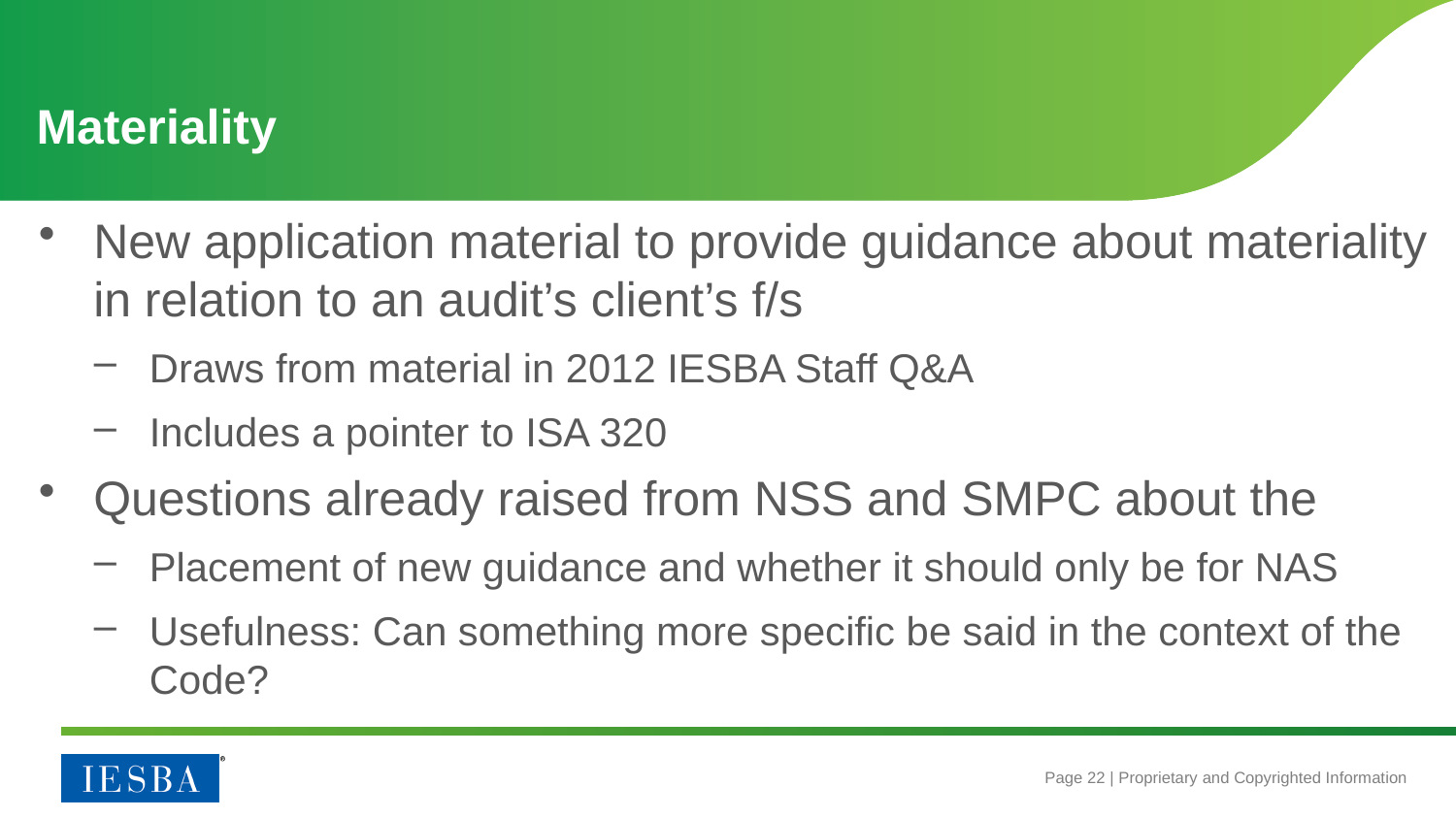

# Materiality
New application material to provide guidance about materiality in relation to an audit’s client’s f/s
Draws from material in 2012 IESBA Staff Q&A
Includes a pointer to ISA 320
Questions already raised from NSS and SMPC about the
Placement of new guidance and whether it should only be for NAS
Usefulness: Can something more specific be said in the context of the Code?